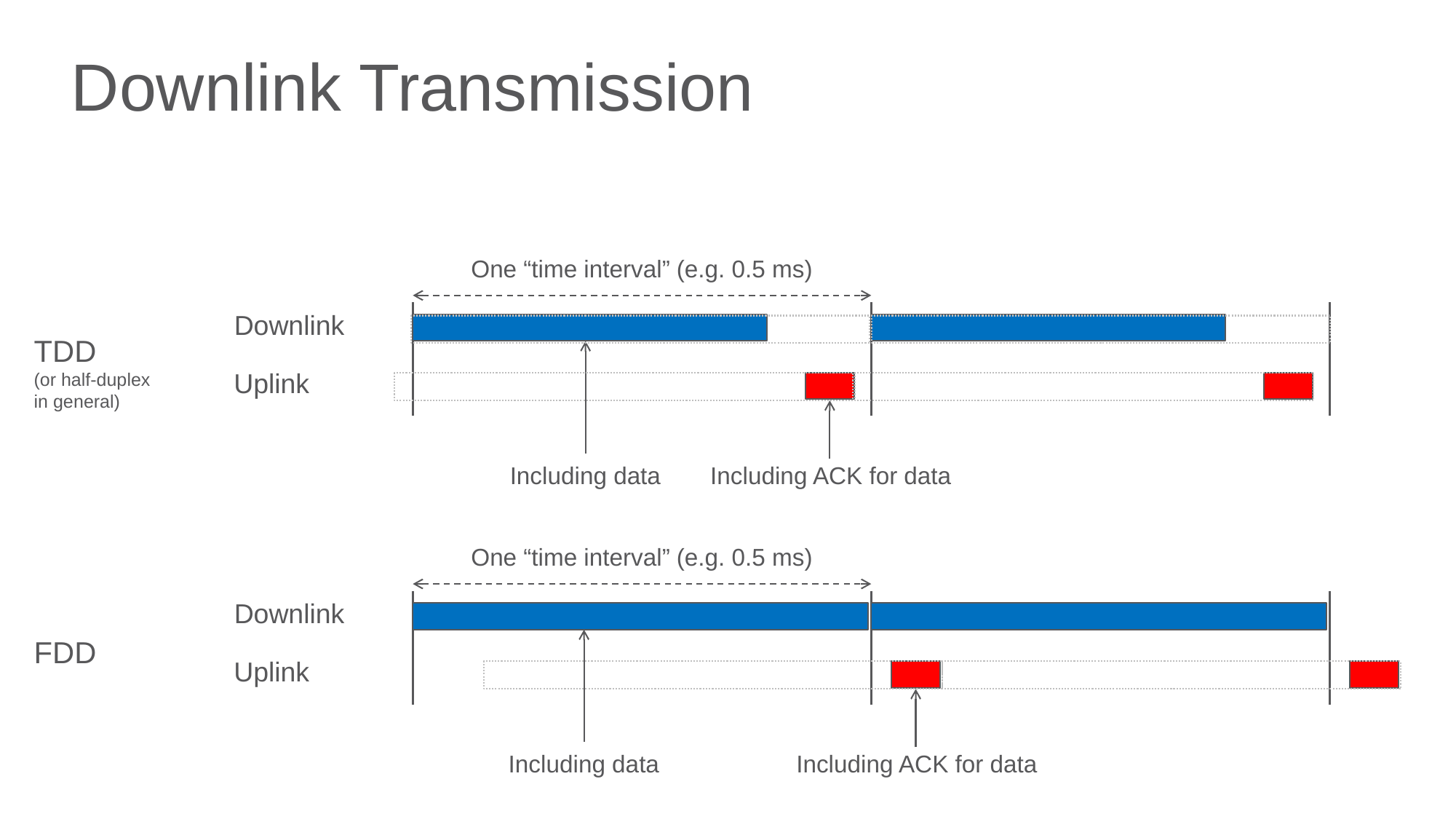

# Downlink Transmission
One “time interval” (e.g. 0.5 ms)
Downlink

TDD
(or half-duplex in general)
Uplink

Including ACK for data
Including data
One “time interval” (e.g. 0.5 ms)
Downlink

FDD
Uplink

Including data
Including ACK for data